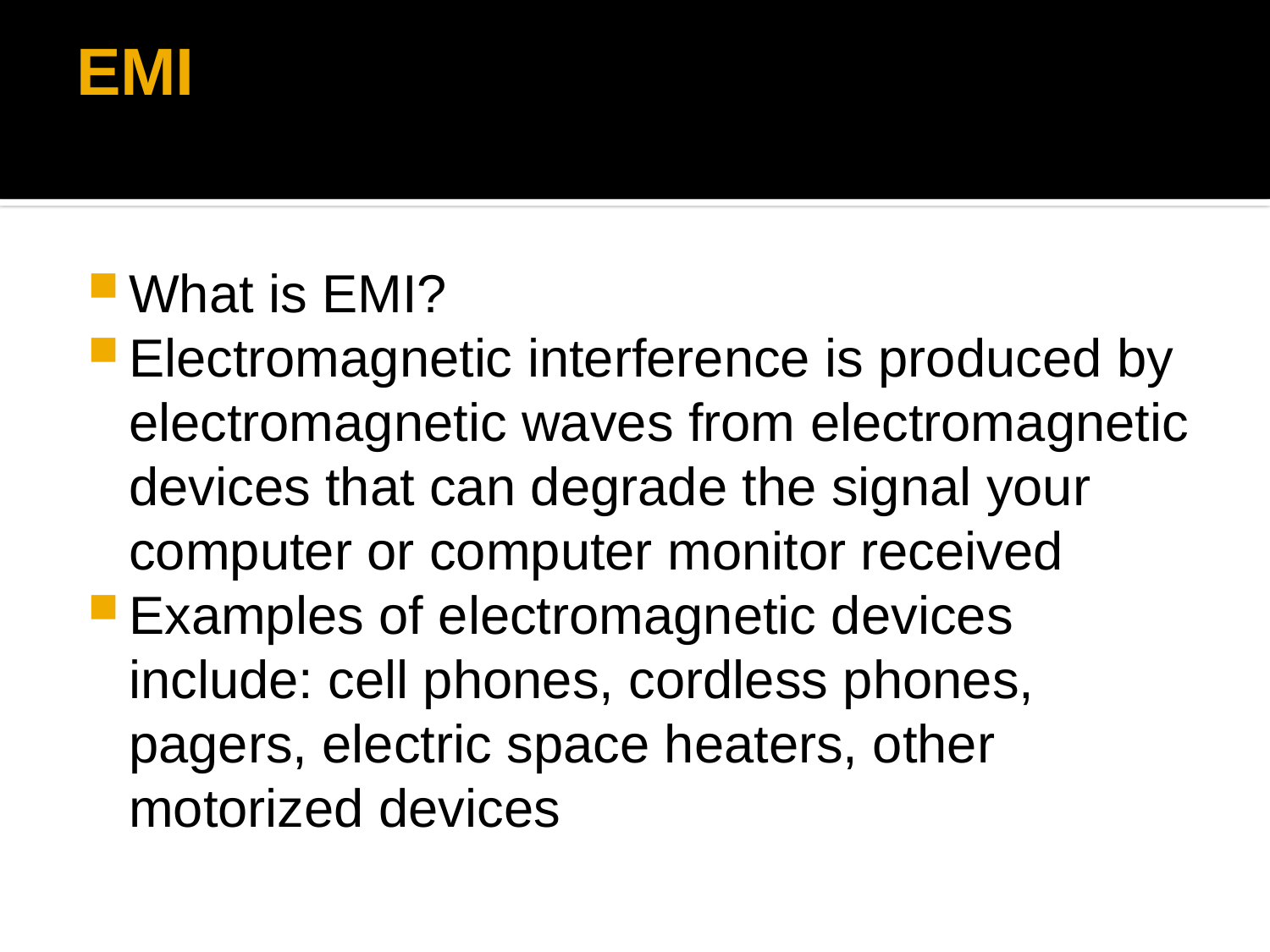

# EMI
What is EMI?
Electromagnetic interference is produced by electromagnetic waves from electromagnetic devices that can degrade the signal your computer or computer monitor received
Examples of electromagnetic devices include: cell phones, cordless phones, pagers, electric space heaters, other motorized devices